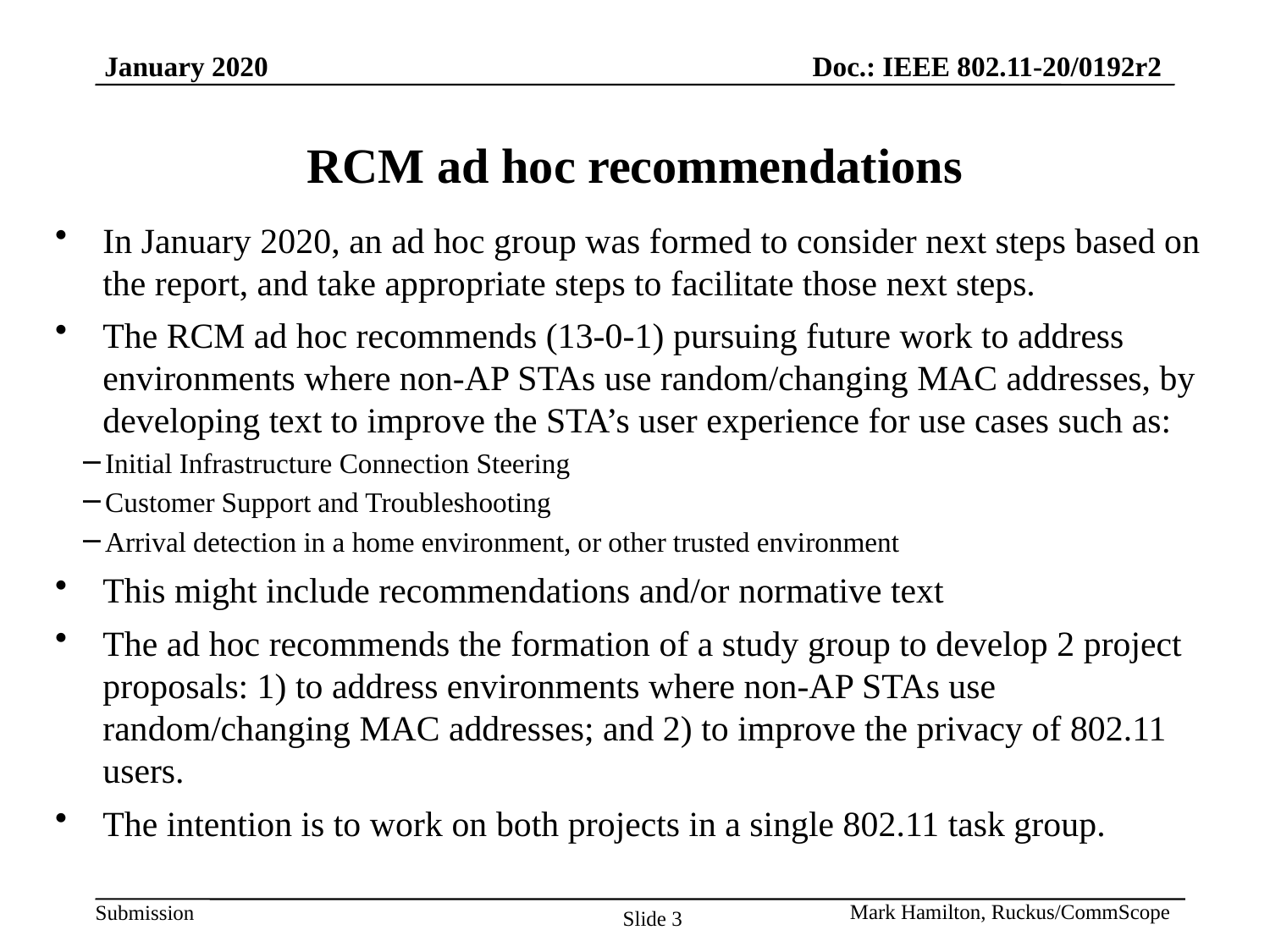

# RCM ad hoc recommendations
In January 2020, an ad hoc group was formed to consider next steps based on the report, and take appropriate steps to facilitate those next steps.
The RCM ad hoc recommends (13-0-1) pursuing future work to address environments where non-AP STAs use random/changing MAC addresses, by developing text to improve the STA’s user experience for use cases such as:
Initial Infrastructure Connection Steering
Customer Support and Troubleshooting
Arrival detection in a home environment, or other trusted environment
This might include recommendations and/or normative text
The ad hoc recommends the formation of a study group to develop 2 project proposals: 1) to address environments where non-AP STAs use random/changing MAC addresses; and 2) to improve the privacy of 802.11 users.
The intention is to work on both projects in a single 802.11 task group.

Slide 3